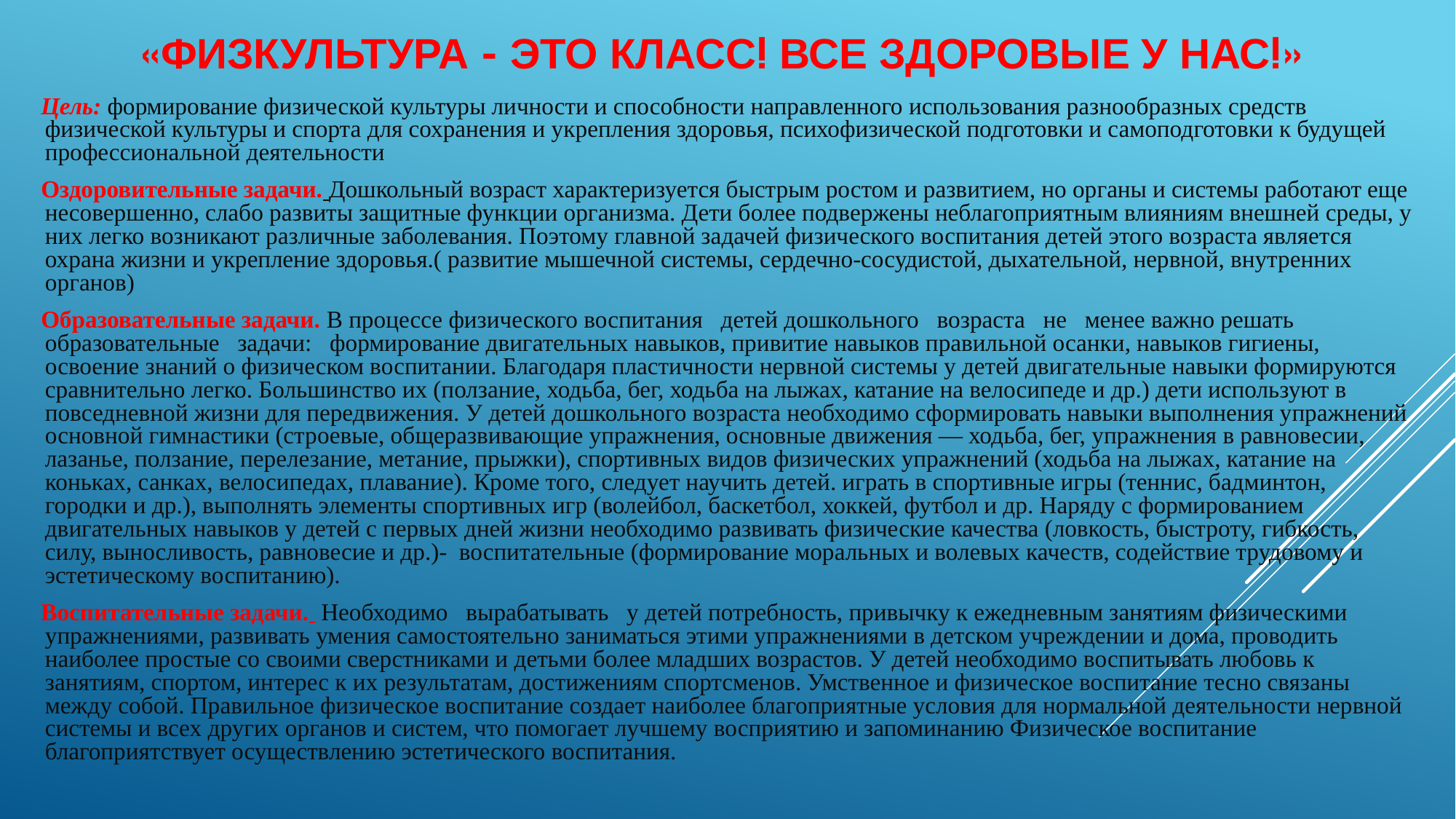

# «ФИЗКУЛЬТУРА - ЭТО КЛАСС! ВСЕ ЗДОРОВЫЕ У НАС!»
     Цель: формирование физической культуры личности и способности направленного использования разнообразных средств физической культуры и спорта для сохранения и укрепления здоровья, психофизической подготовки и самоподготовки к будущей профессиональной деятельности
     Оздоровительные задачи. Дошкольный возраст характеризуется быстрым ростом и развитием, но органы и системы работают еще несовершенно, слабо развиты защитные функции организма. Дети более подвержены неблагоприятным влияниям внешней среды, у них легко возникают различные заболевания. Поэтому главной задачей физического воспитания детей этого возраста является охрана жизни и укрепление здоровья.( развитие мышечной системы, сердечно-сосудистой, дыхательной, нервной, внутренних органов)
     Образовательные задачи. В процессе физического воспитания   детей дошкольного   возраста   не   менее важно решать   образовательные   задачи:   формирование двигательных навыков, привитие навыков правильной осанки, навыков гигиены, освоение знаний о физическом воспитании. Благодаря пластичности нервной системы у детей двигательные навыки формируются сравнительно легко. Большинство их (ползание, ходьба, бег, ходьба на лыжах, катание на велосипеде и др.) дети используют в повседневной жизни для передвижения. У детей дошкольного возраста необходимо сформировать навыки выполнения упражнений основной гимнастики (строевые, общеразвивающие упражнения, основные движения — ходьба, бег, упражнения в равновесии, лазанье, ползание, перелезание, метание, прыжки), спортивных видов физических упражнений (ходьба на лыжах, катание на коньках, санках, велосипедах, плавание). Кроме того, следует научить детей. играть в спортивные игры (теннис, бадминтон, городки и др.), выполнять элементы спортивных игр (волейбол, баскетбол, хоккей, футбол и др. Наряду с формированием двигательных навыков у детей с первых дней жизни необходимо развивать физические качества (ловкость, быстроту, гибкость, силу, выносливость, равновесие и др.)-  воспитательные (формирование моральных и волевых качеств, содействие трудовому и эстетическому воспитанию).
     Воспитательные задачи.  Необходимо   вырабатывать   у детей потребность, привычку к ежедневным занятиям физическими упражнениями, развивать умения самостоятельно заниматься этими упражнениями в детском учреждении и дома, проводить наиболее простые со своими сверстниками и детьми более младших возрастов. У детей необходимо воспитывать любовь к занятиям, спортом, интерес к их результатам, достижениям спортсменов. Умственное и физическое воспитание тесно связаны между собой. Правильное физическое воспитание создает наиболее благоприятные условия для нормальной деятельности нервной системы и всех других органов и систем, что помогает лучшему восприятию и запоминанию Физическое воспитание благоприятствует осуществлению эстетического воспитания.